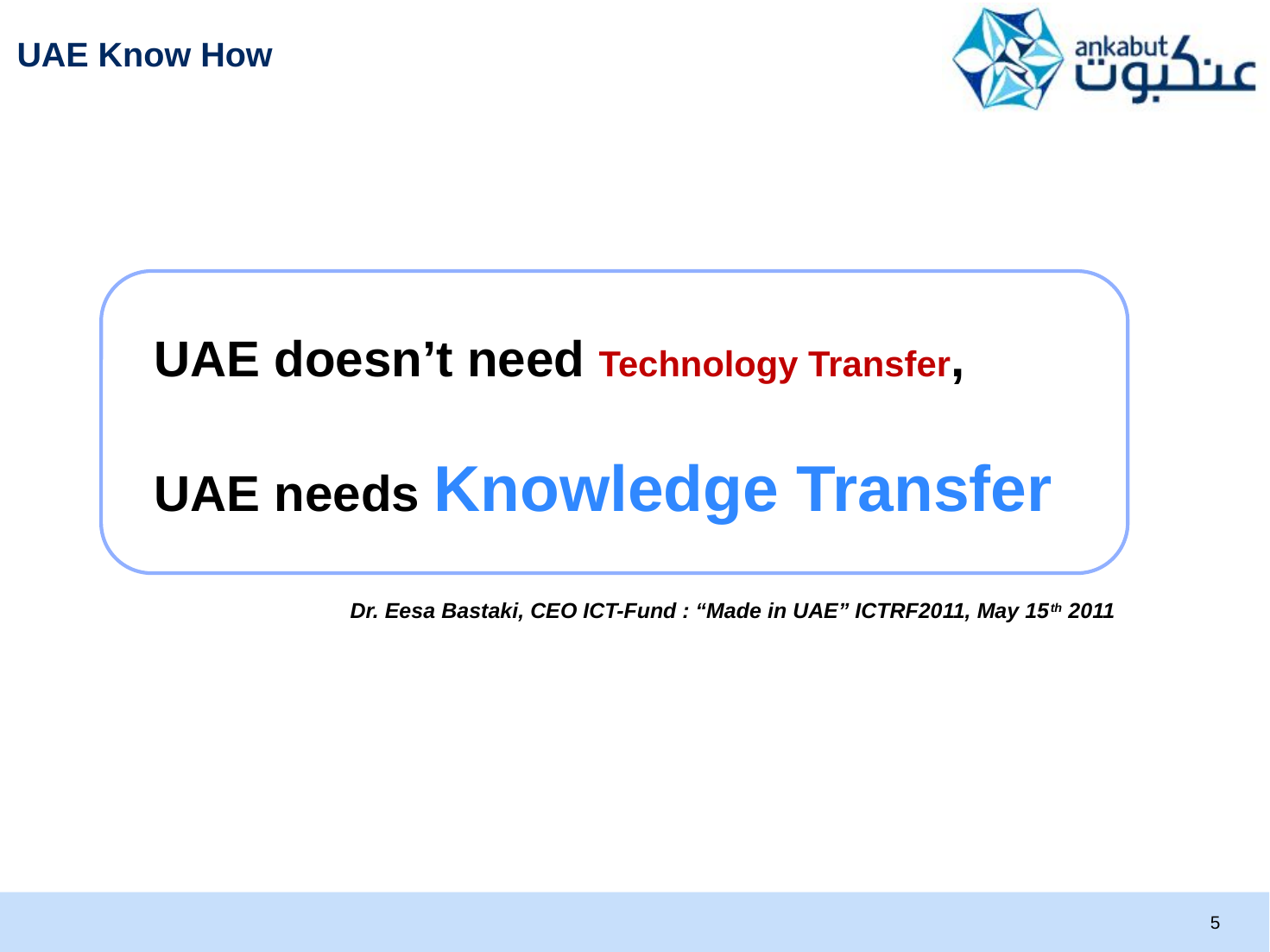

# UAE Know How

UAE doesn’t need Technology Transfer,

UAE needs Knowledge Transfer
Dr. Eesa Bastaki, CEO ICT-Fund : “Made in UAE” ICTRF2011, May 15th 2011
5